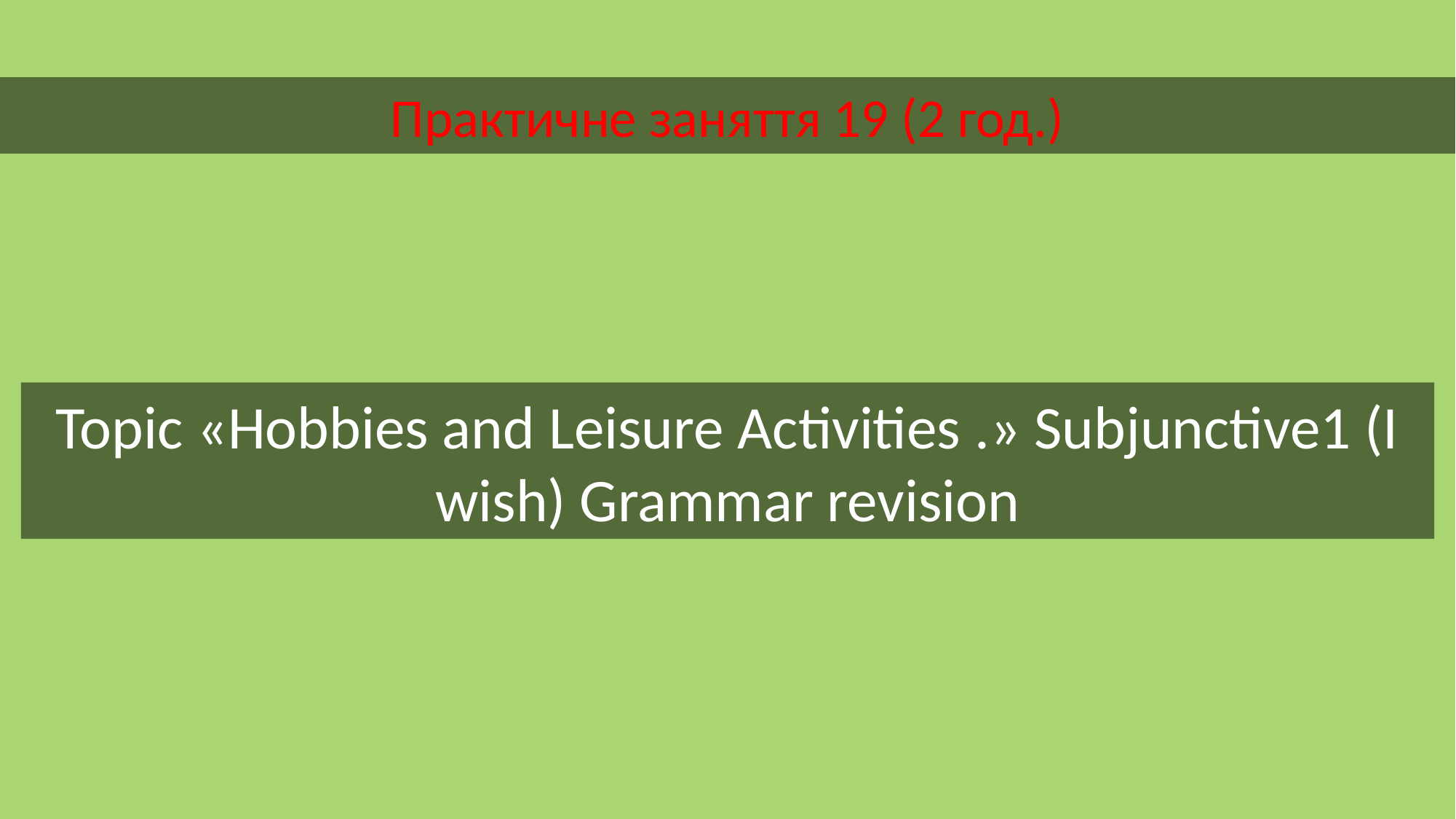

Практичне заняття 19 (2 год.)
Topic «Hobbies and Leisure Activities .» Subjunctive1 (I wish) Grammar revision